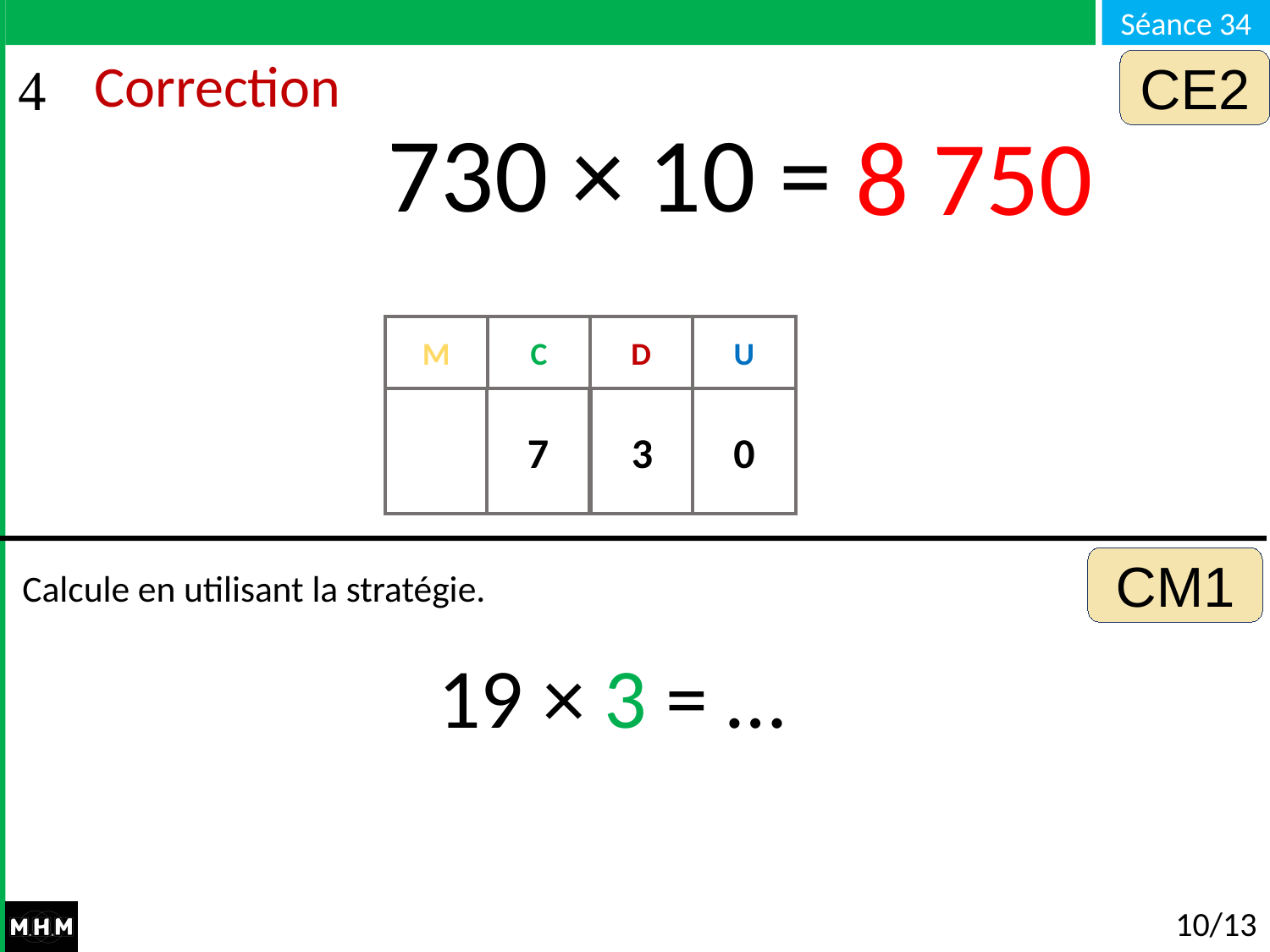

CE2
CE2
# Correction
730 × 10 =
8 750
M
C
D
U
7
3
0

0

CM1
CM1
Calcule en utilisant la stratégie.
19 × 3 = …
10/13